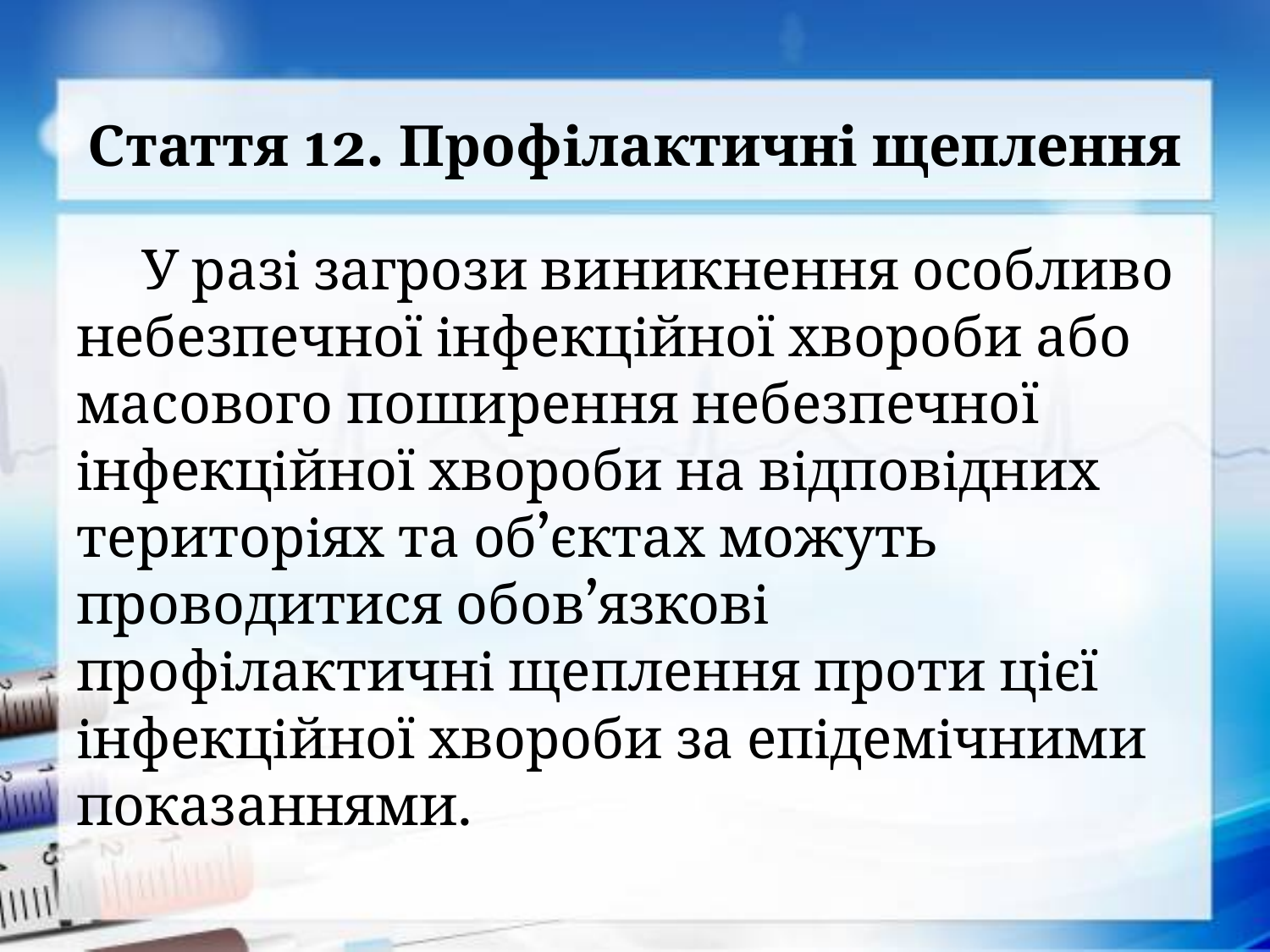

# Стаття 12. Профiлактичнi щеплення
У разi загрози виникнення особливо небезпечної iнфекцiйної хвороби або масового поширення небезпечної iнфекцiйної хвороби на вiдповiдних територiях та об’єктах можуть проводитися обов’язковi профiлактичнi щеплення проти цiєї iнфекцiйної хвороби за епiдемiчними показаннями.